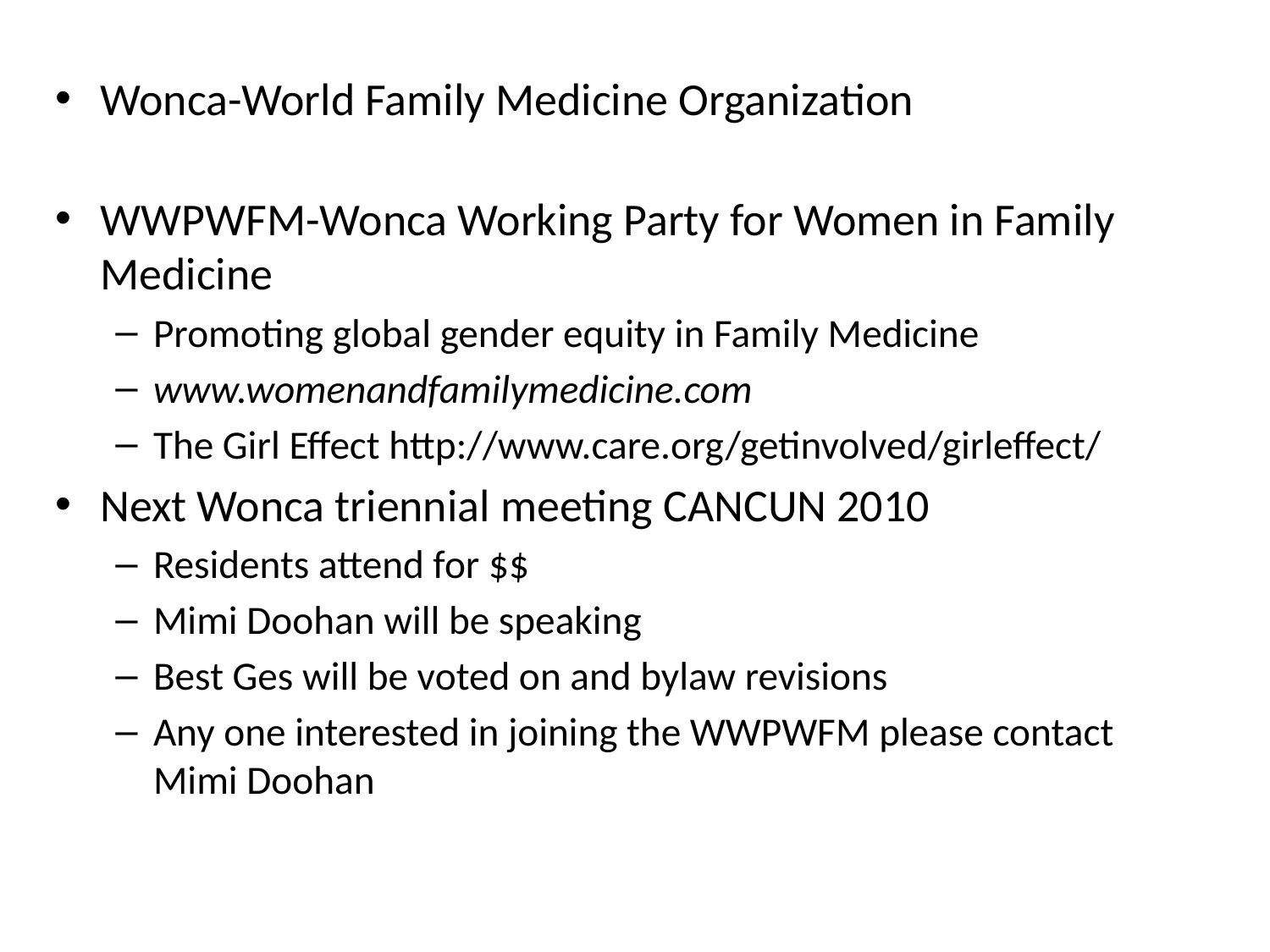

Wonca-World Family Medicine Organization

WWPWFM-Wonca Working Party for Women in Family Medicine
Promoting global gender equity in Family Medicine
www.womenandfamilymedicine.com
The Girl Effect http://www.care.org/getinvolved/girleffect/
Next Wonca triennial meeting CANCUN 2010
Residents attend for $$
Mimi Doohan will be speaking
Best Ges will be voted on and bylaw revisions
Any one interested in joining the WWPWFM please contact Mimi Doohan